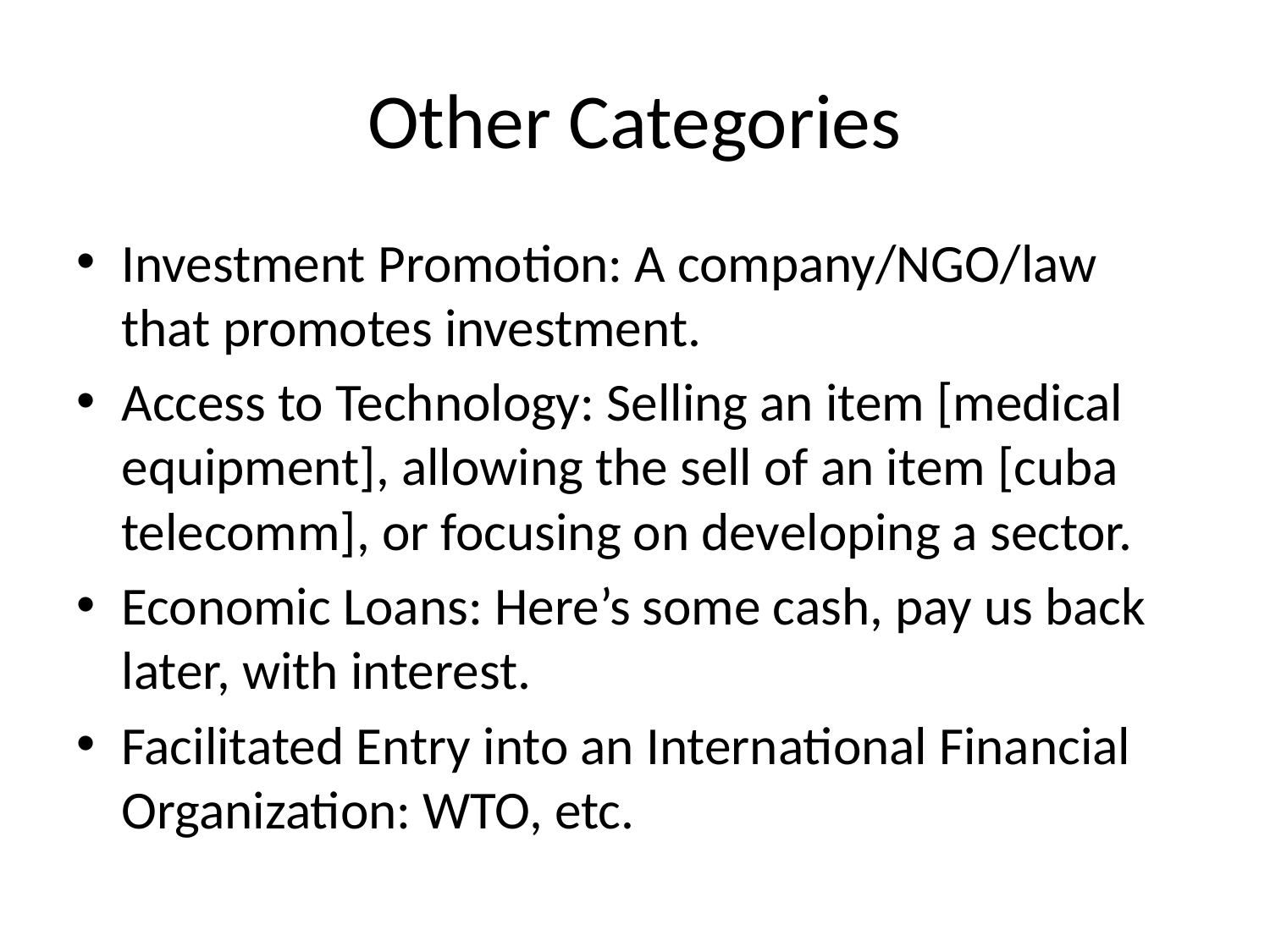

# Other Categories
Investment Promotion: A company/NGO/law that promotes investment.
Access to Technology: Selling an item [medical equipment], allowing the sell of an item [cuba telecomm], or focusing on developing a sector.
Economic Loans: Here’s some cash, pay us back later, with interest.
Facilitated Entry into an International Financial Organization: WTO, etc.